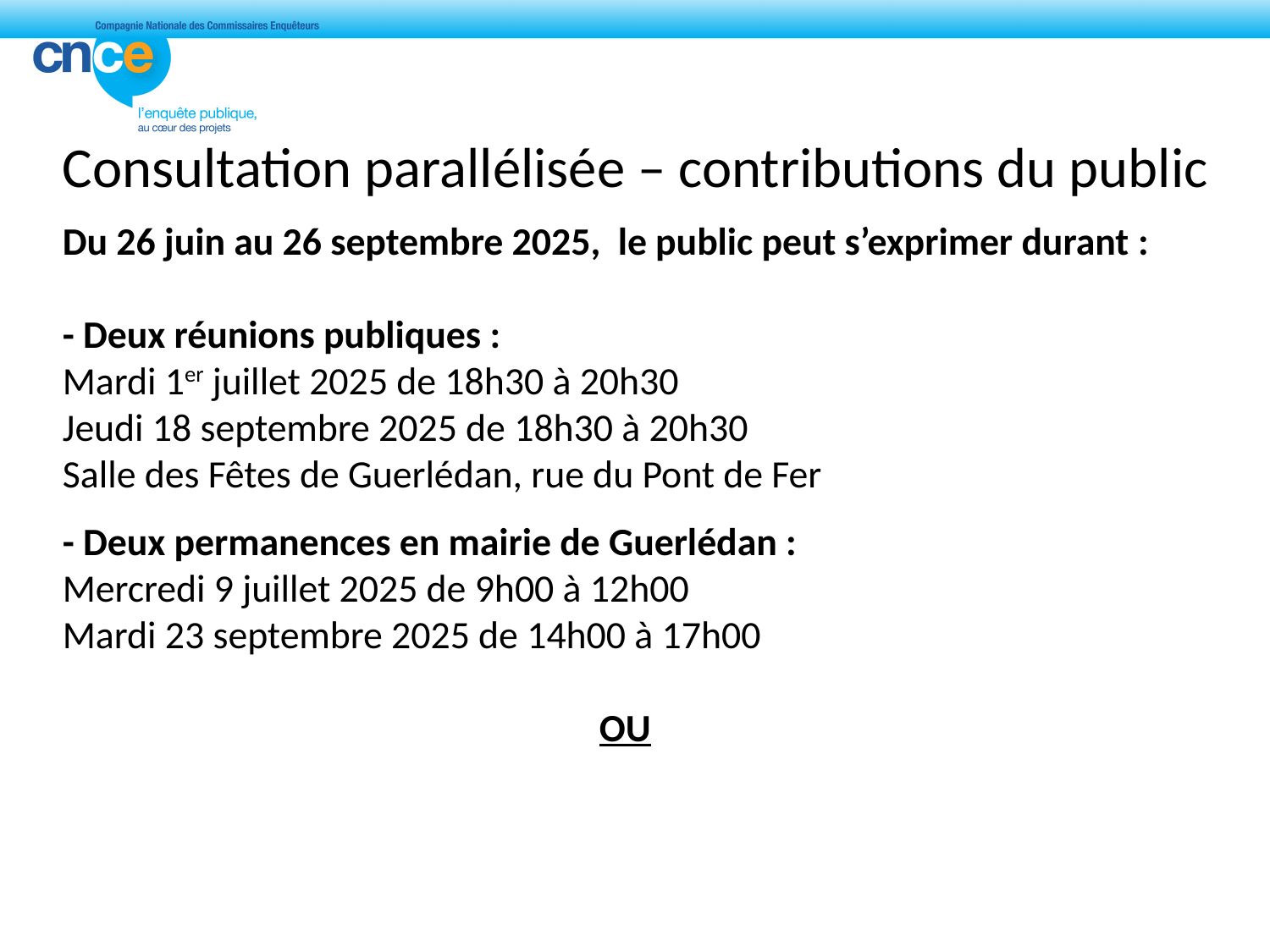

Consultation parallélisée – contributions du public
Du 26 juin au 26 septembre 2025,  le public peut s’exprimer durant :

- Deux réunions publiques :
Mardi 1er juillet 2025 de 18h30 à 20h30
Jeudi 18 septembre 2025 de 18h30 à 20h30
Salle des Fêtes de Guerlédan, rue du Pont de Fer

- Deux permanences en mairie de Guerlédan :
Mercredi 9 juillet 2025 de 9h00 à 12h00
Mardi 23 septembre 2025 de 14h00 à 17h00

OU